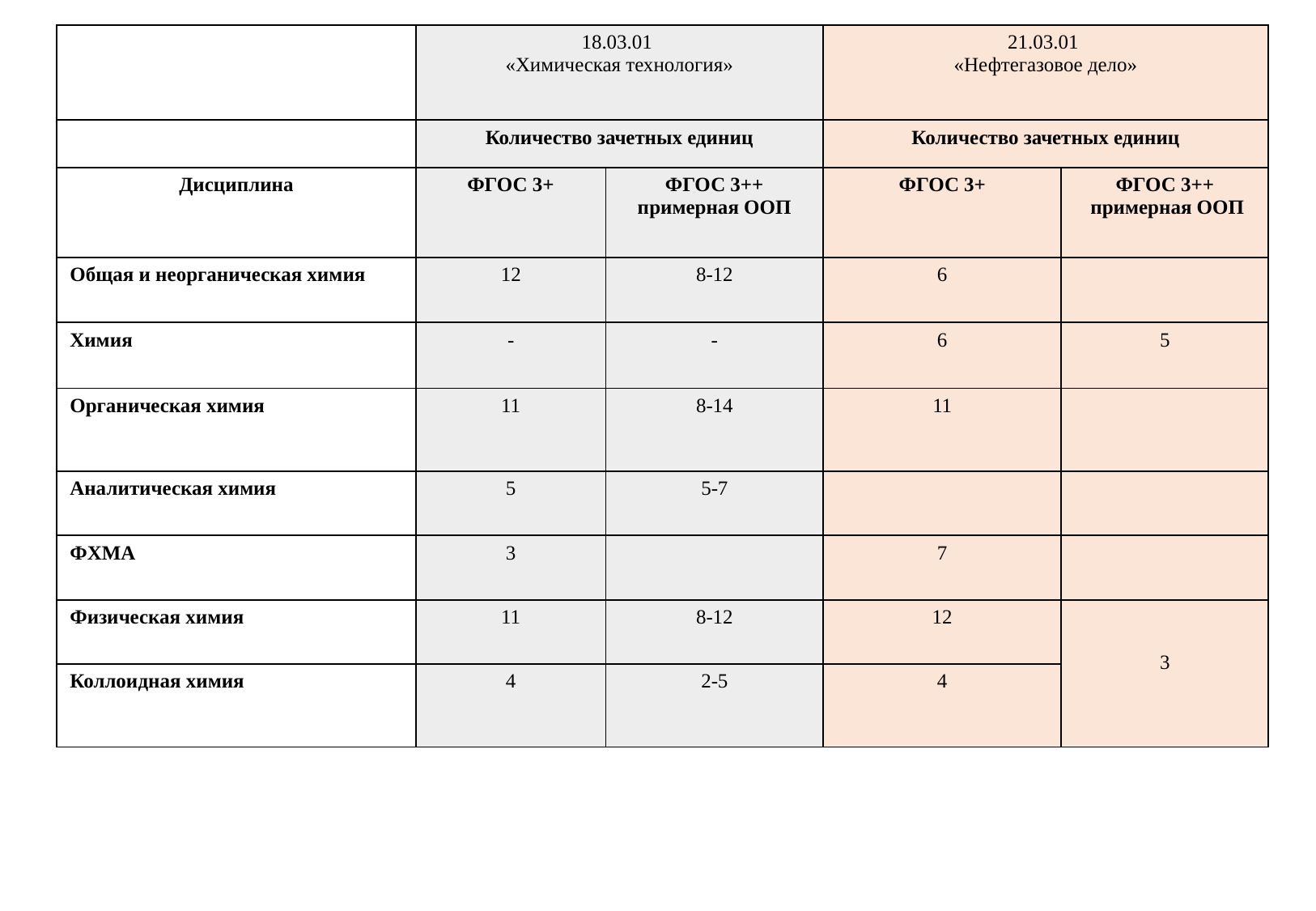

|  | 18.03.01 «Химическая технология» |  | 21.03.01 «Нефтегазовое дело» |  |
| --- | --- | --- | --- | --- |
|  | Количество зачетных единиц |  | Количество зачетных единиц |  |
| Дисциплина | ФГОС 3+ | ФГОС 3++ примерная ООП | ФГОС 3+ | ФГОС 3++ примерная ООП |
| Общая и неорганическая химия | 12 | 8-12 | 6 |  |
| Химия | - | - | 6 | 5 |
| Органическая химия | 11 | 8-14 | 11 |  |
| Аналитическая химия | 5 | 5-7 |  |  |
| ФХМА | 3 |  | 7 |  |
| Физическая химия | 11 | 8-12 | 12 | 3 |
| Коллоидная химия | 4 | 2-5 | 4 |  |